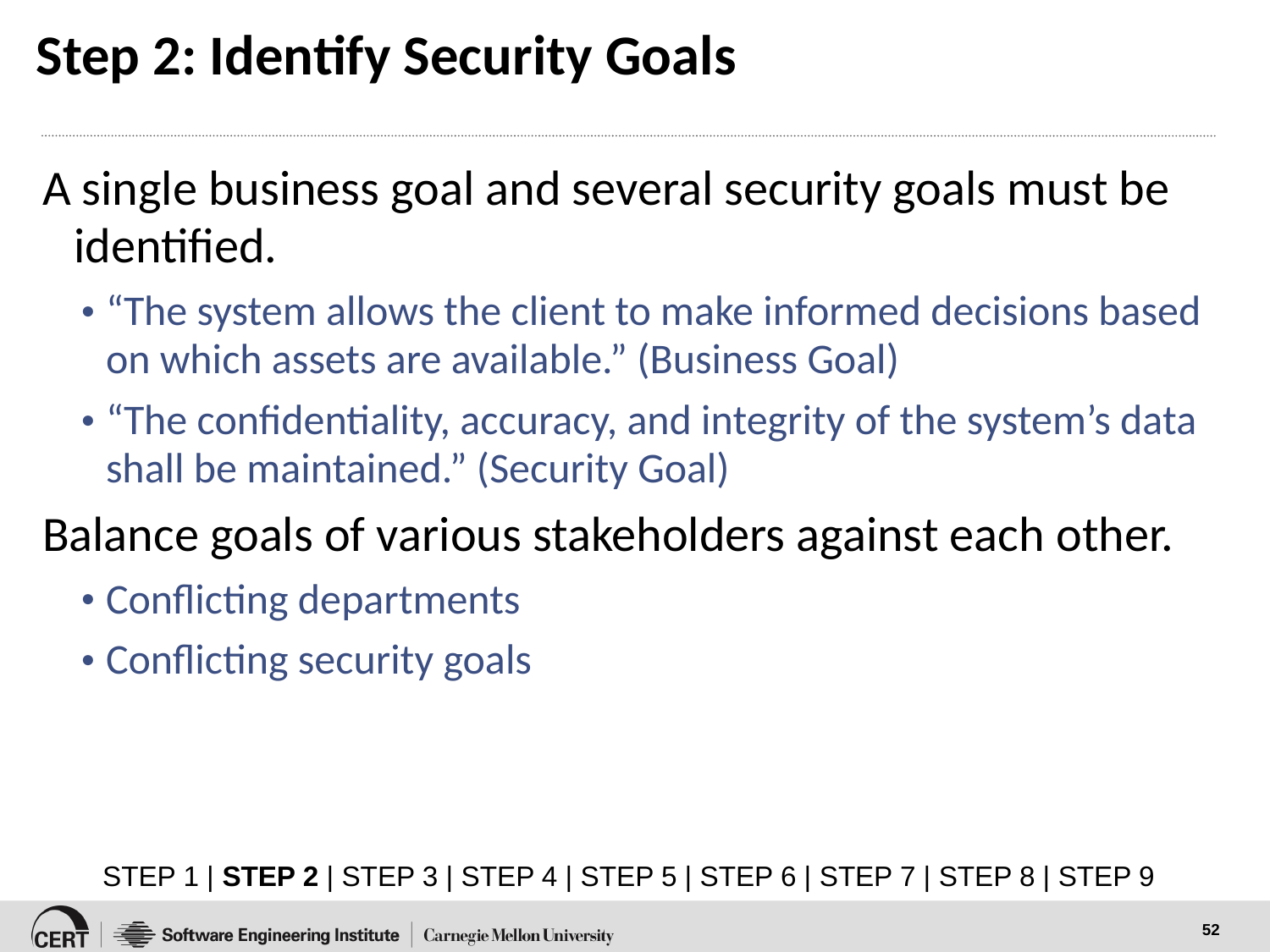

# Step 2: Identify Security Goals
A single business goal and several security goals must be identified.
“The system allows the client to make informed decisions based on which assets are available.” (Business Goal)
“The confidentiality, accuracy, and integrity of the system’s data shall be maintained.” (Security Goal)
Balance goals of various stakeholders against each other.
Conflicting departments
Conflicting security goals
STEP 1 | STEP 2 | STEP 3 | STEP 4 | STEP 5 | STEP 6 | STEP 7 | STEP 8 | STEP 9